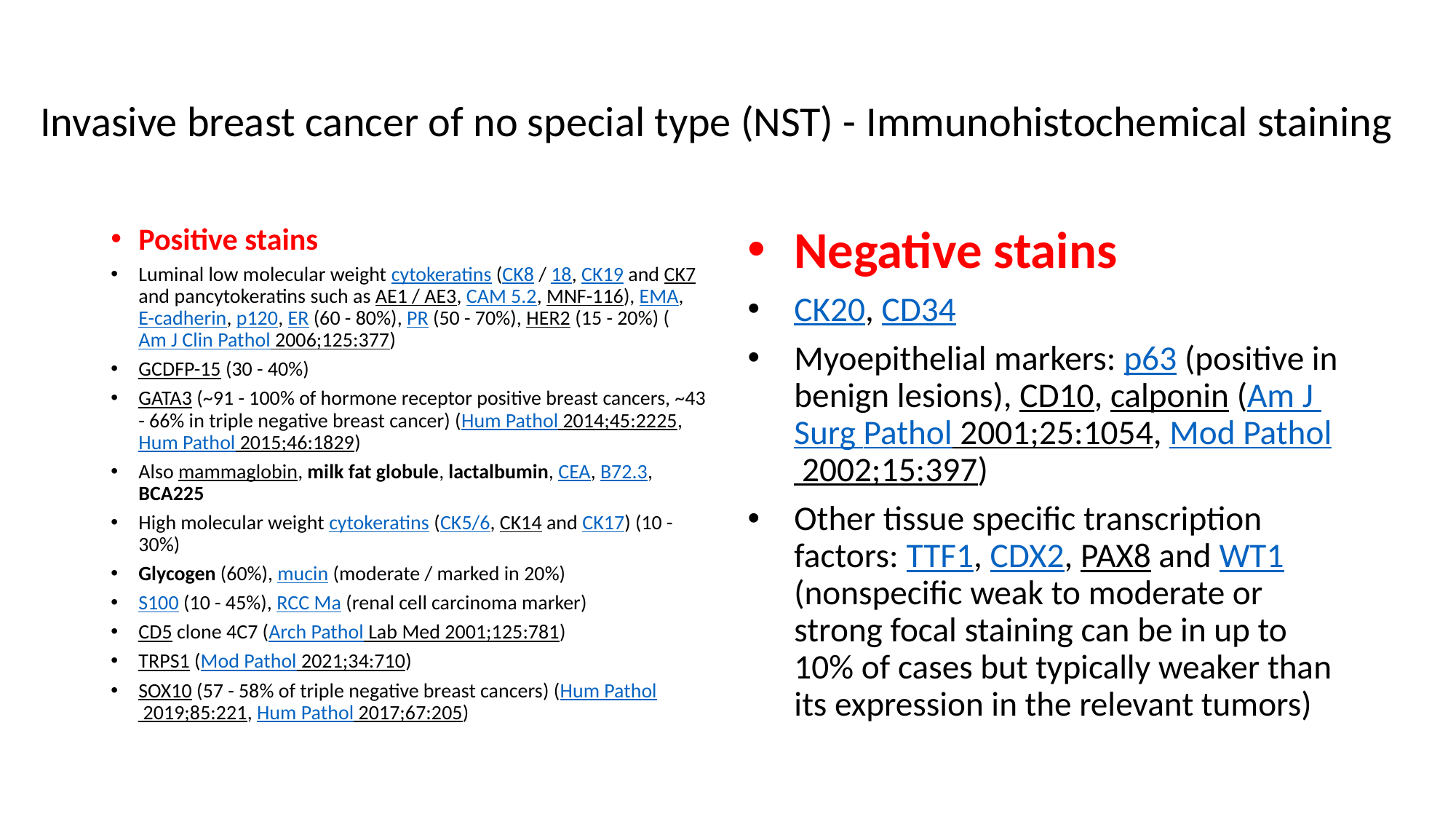

# Invasive breast cancer of no special type (NST) - Immunohistochemical staining
Positive stains
Luminal low molecular weight cytokeratins (CK8 / 18, CK19 and CK7 and pancytokeratins such as AE1 / AE3, CAM 5.2, MNF-116), EMA, E-cadherin, p120, ER (60 - 80%), PR (50 - 70%), HER2 (15 - 20%) (Am J Clin Pathol 2006;125:377)
GCDFP-15 (30 - 40%)
GATA3 (~91 - 100% of hormone receptor positive breast cancers, ~43 - 66% in triple negative breast cancer) (Hum Pathol 2014;45:2225, Hum Pathol 2015;46:1829)
Also mammaglobin, milk fat globule, lactalbumin, CEA, B72.3, BCA225
High molecular weight cytokeratins (CK5/6, CK14 and CK17) (10 - 30%)
Glycogen (60%), mucin (moderate / marked in 20%)
S100 (10 - 45%), RCC Ma (renal cell carcinoma marker)
CD5 clone 4C7 (Arch Pathol Lab Med 2001;125:781)
TRPS1 (Mod Pathol 2021;34:710)
SOX10 (57 - 58% of triple negative breast cancers) (Hum Pathol 2019;85:221, Hum Pathol 2017;67:205)
Negative stains
CK20, CD34
Myoepithelial markers: p63 (positive in benign lesions), CD10, calponin (Am J Surg Pathol 2001;25:1054, Mod Pathol 2002;15:397)
Other tissue specific transcription factors: TTF1, CDX2, PAX8 and WT1 (nonspecific weak to moderate or strong focal staining can be in up to 10% of cases but typically weaker than its expression in the relevant tumors)